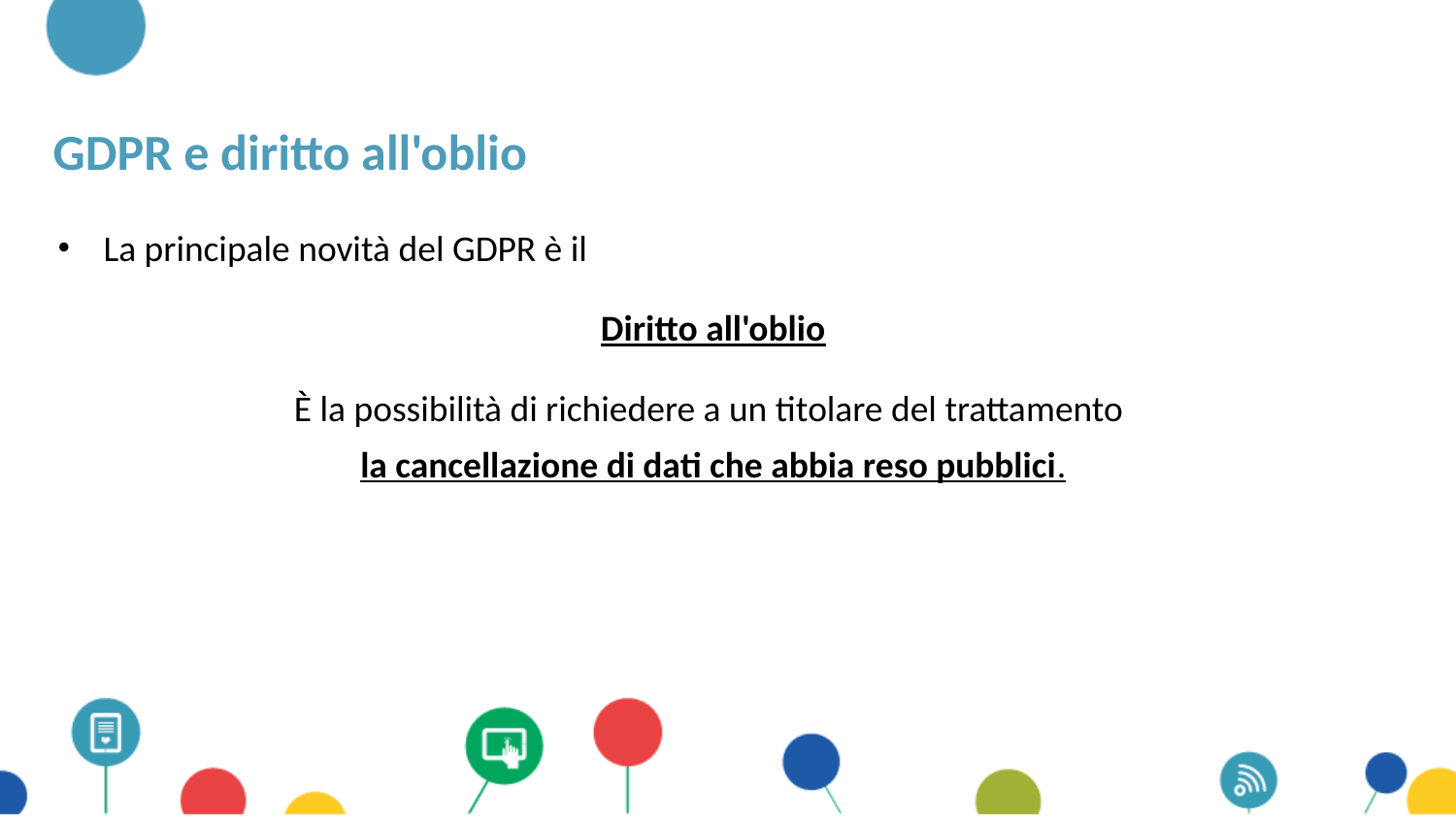

# GDPR e diritto all'oblio
La principale novità del GDPR è il
Diritto all'oblio
È la possibilità di richiedere a un titolare del trattamento
la cancellazione di dati che abbia reso pubblici.